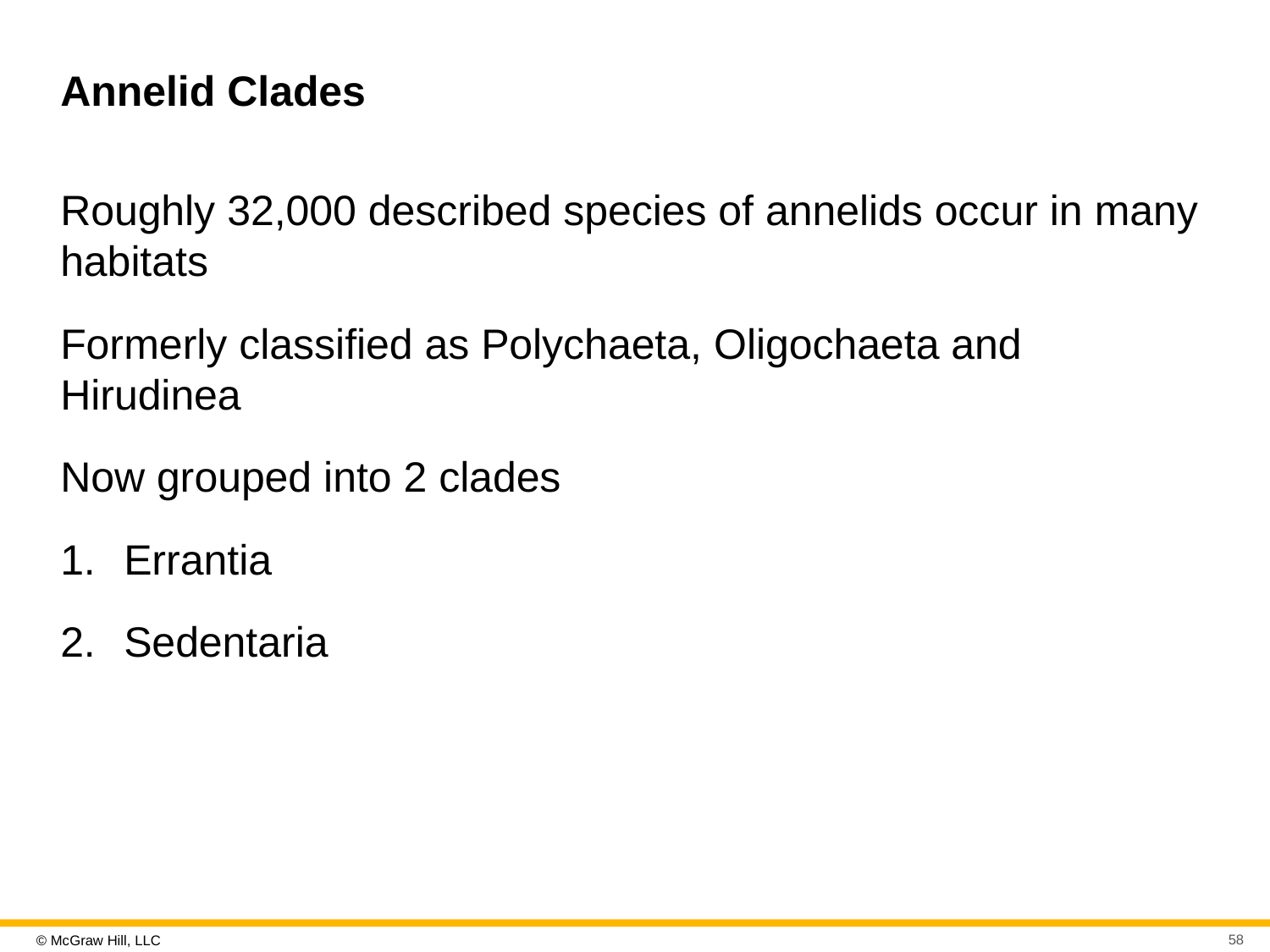

# Annelid Clades
Roughly 32,000 described species of annelids occur in many habitats
Formerly classified as Polychaeta, Oligochaeta and Hirudinea
Now grouped into 2 clades
Errantia
Sedentaria
58